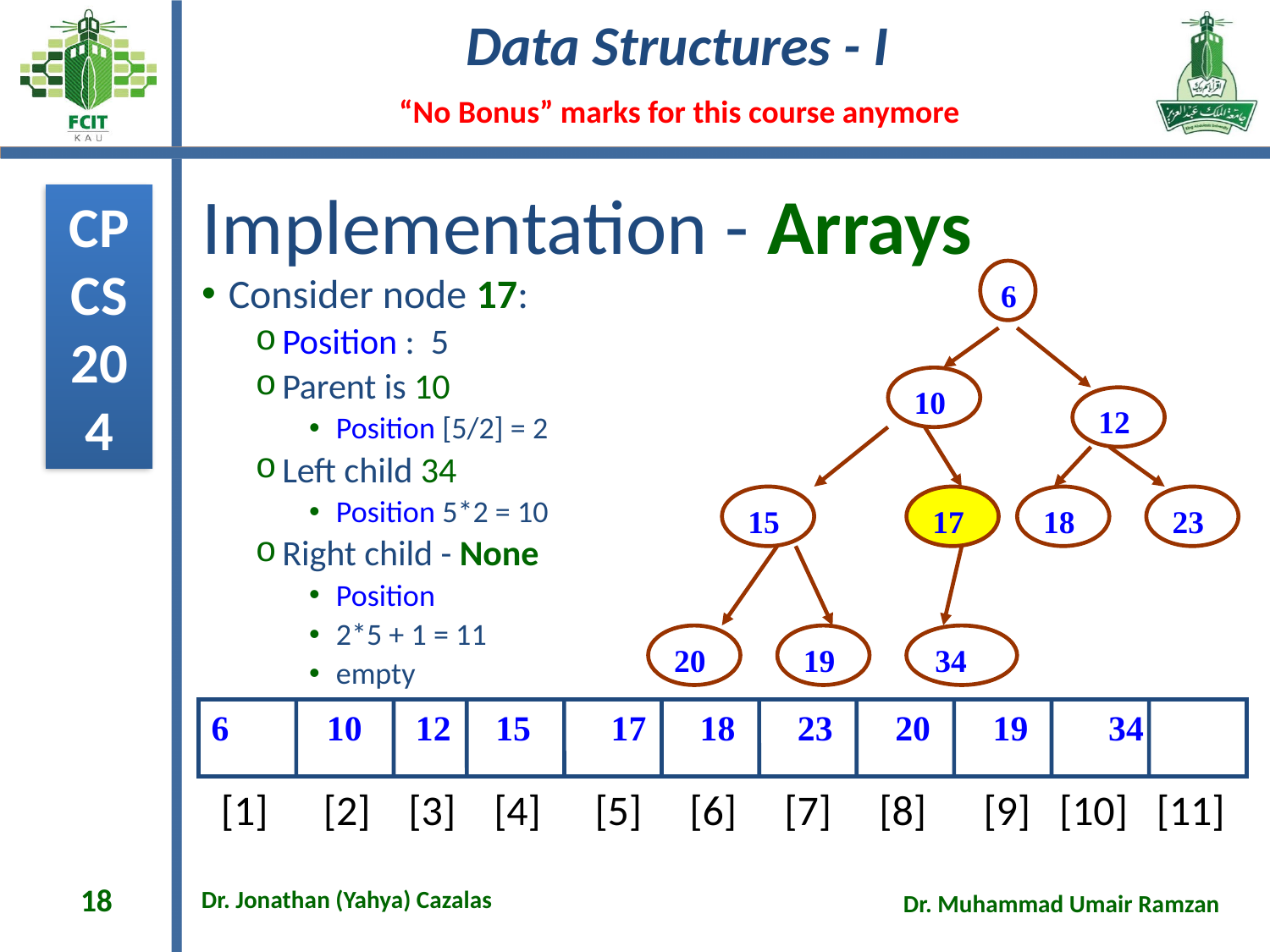

# Implementation - Arrays
6

10
12

15
17
18
23

20
19
34
Consider node 17:
Position :  5
Parent is 10
Position [5/2] = 2
Left child 34
Position 5*2 = 10
Right child - None
Position
2*5 + 1 = 11
empty
6           10      12     15         17      18       23       20       19         34

 [1]              [2]    [3]    [4]            [5]     [6]     [7]     [8]      [9]   [10]   [11]
18